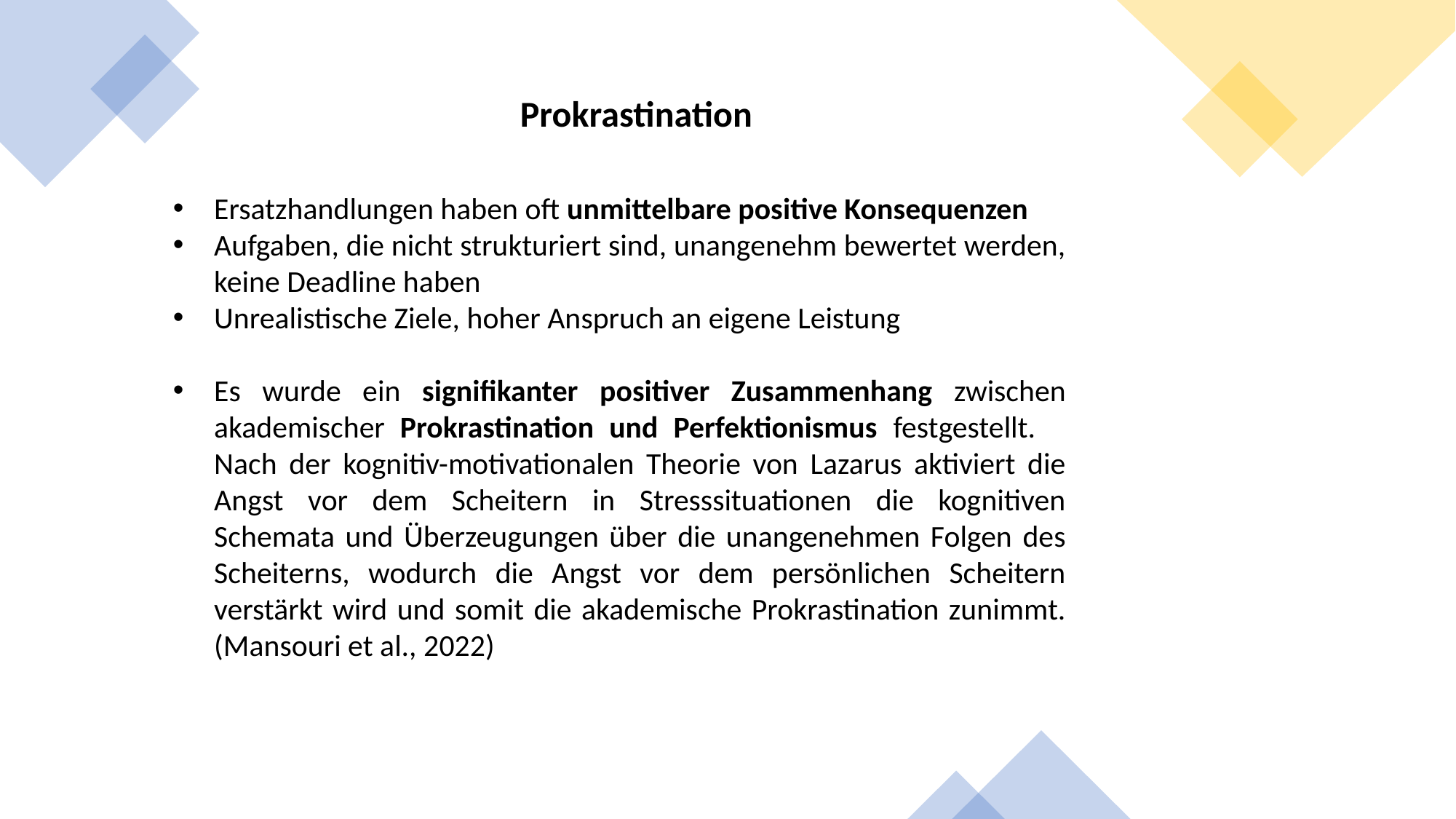

Prokrastination
Ersatzhandlungen haben oft unmittelbare positive Konsequenzen
Aufgaben, die nicht strukturiert sind, unangenehm bewertet werden, keine Deadline haben
Unrealistische Ziele, hoher Anspruch an eigene Leistung

Es wurde ein signifikanter positiver Zusammenhang zwischen akademischer Prokrastination und Perfektionismus festgestellt.   Nach der kognitiv-motivationalen Theorie von Lazarus aktiviert die Angst vor dem Scheitern in Stresssituationen die kognitiven Schemata und Überzeugungen über die unangenehmen Folgen des Scheiterns, wodurch die Angst vor dem persönlichen Scheitern verstärkt wird und somit die akademische Prokrastination zunimmt. (Mansouri et al., 2022)